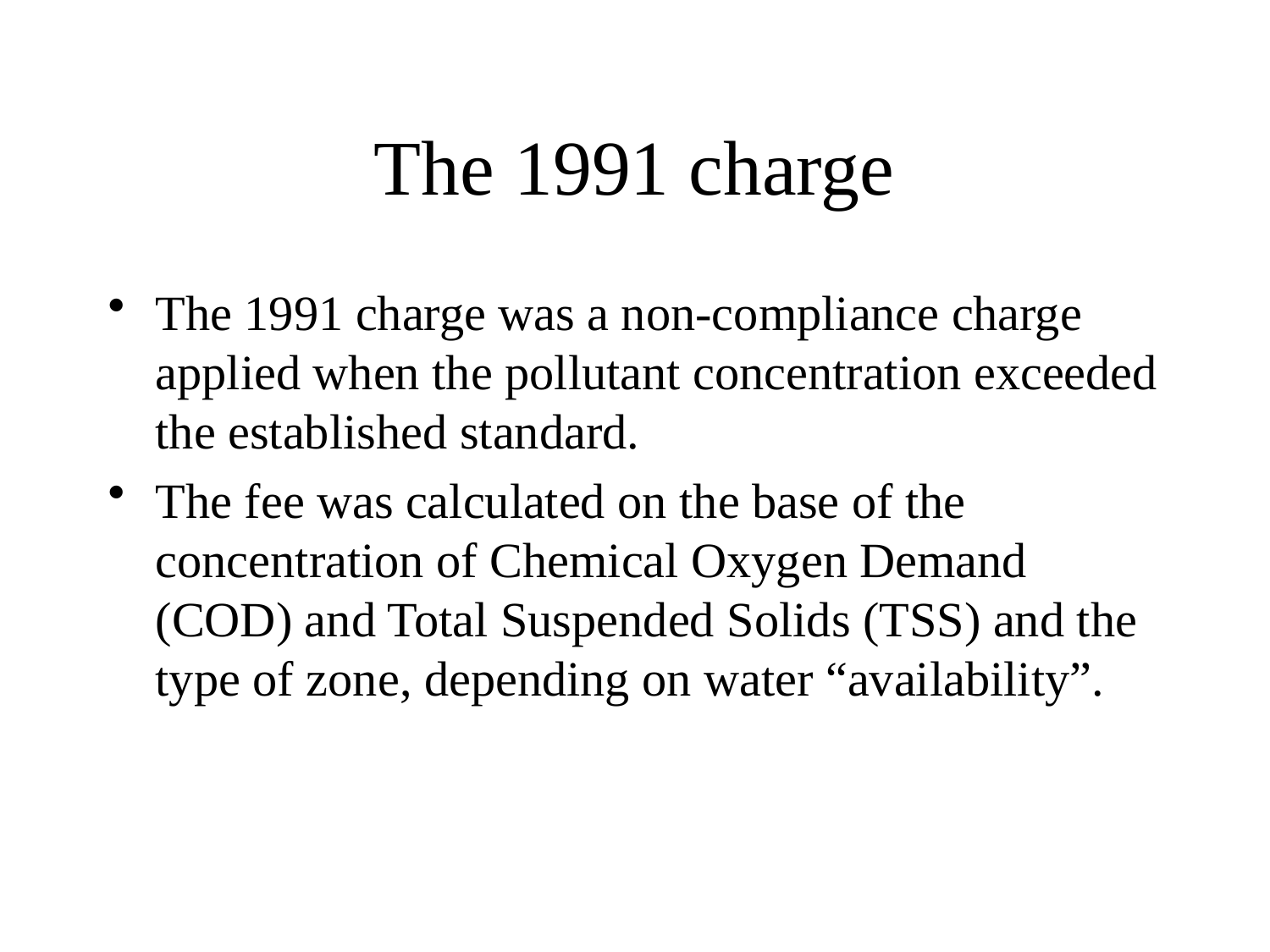

# The 1991 charge
The 1991 charge was a non-compliance charge applied when the pollutant concentration exceeded the established standard.
The fee was calculated on the base of the concentration of Chemical Oxygen Demand (COD) and Total Suspended Solids (TSS) and the type of zone, depending on water “availability”.